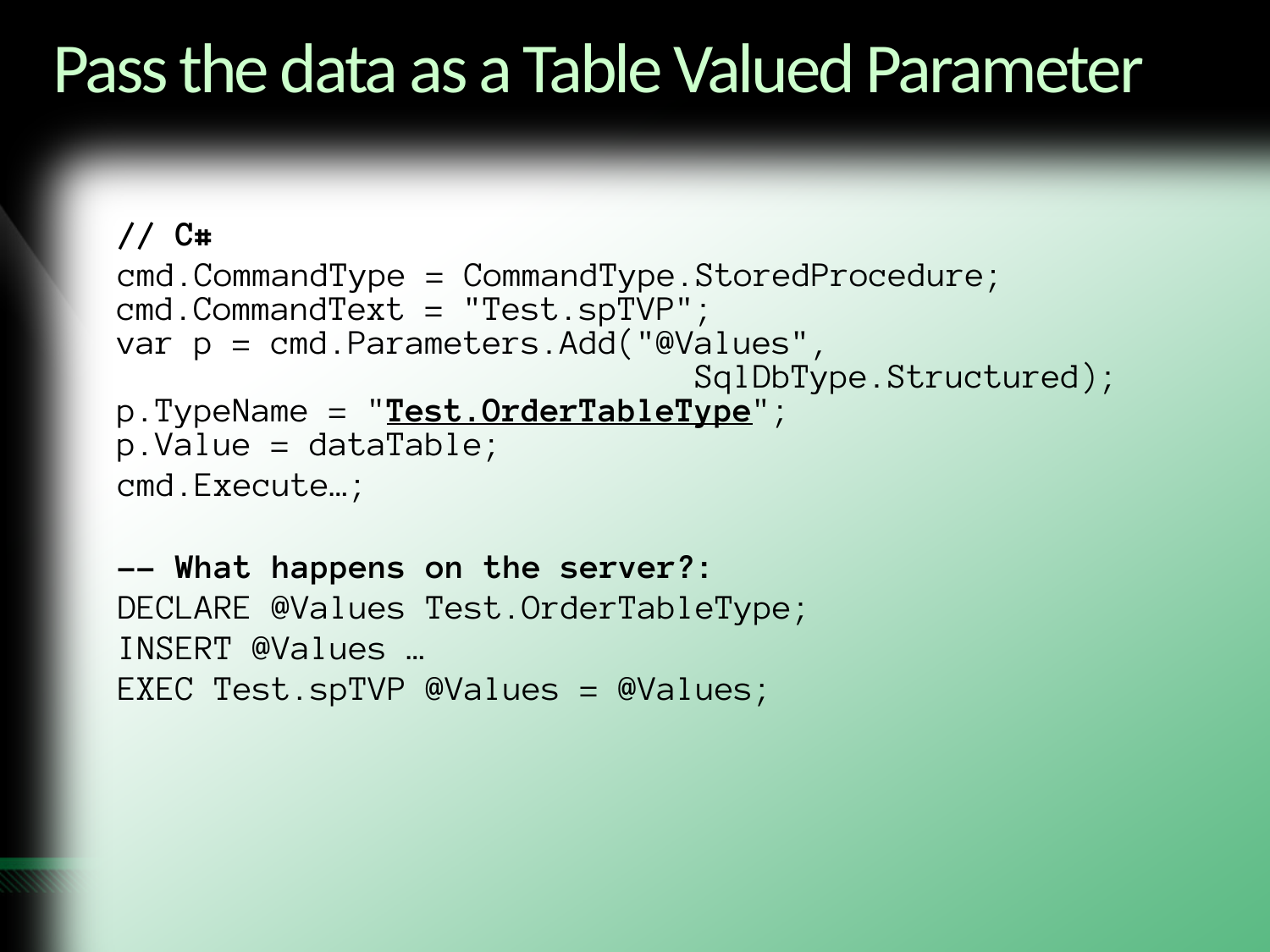

# Pass the data as a Table Valued Parameter
// C#
cmd.CommandType = CommandType.StoredProcedure;
cmd.CommandText = "Test.spTVP";
var p = cmd.Parameters.Add("@Values",
                              SqlDbType.Structured);
p.TypeName = "Test.OrderTableType";
p.Value = dataTable;
cmd.Execute…;

-- What happens on the server?:
DECLARE @Values Test.OrderTableType;
INSERT @Values …
EXEC Test.spTVP @Values = @Values;